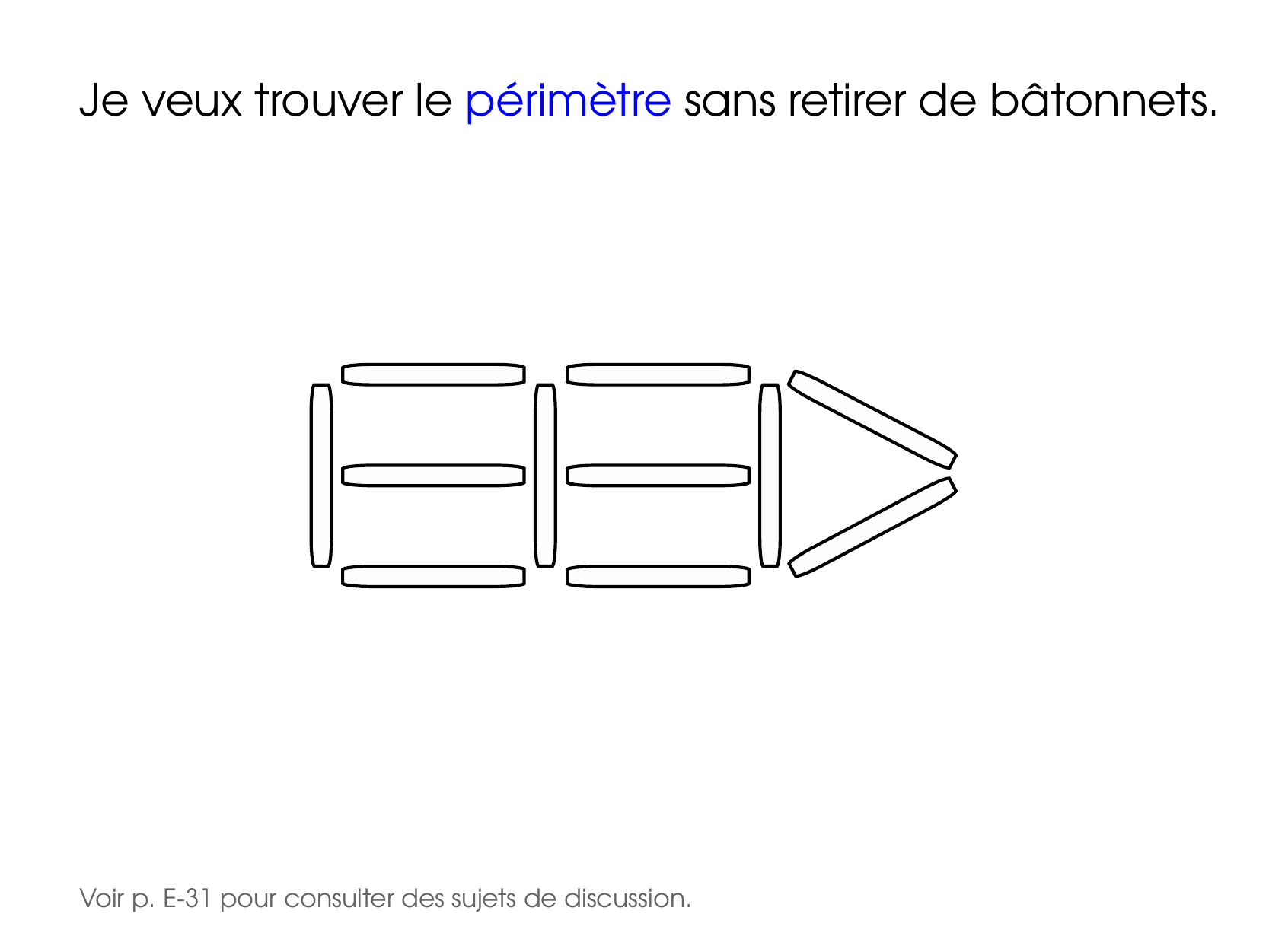

Je veux trouver le périmètre sans retirer de bâtonnets.

Voir p. E-31 pour consulter des sujets de discussion.